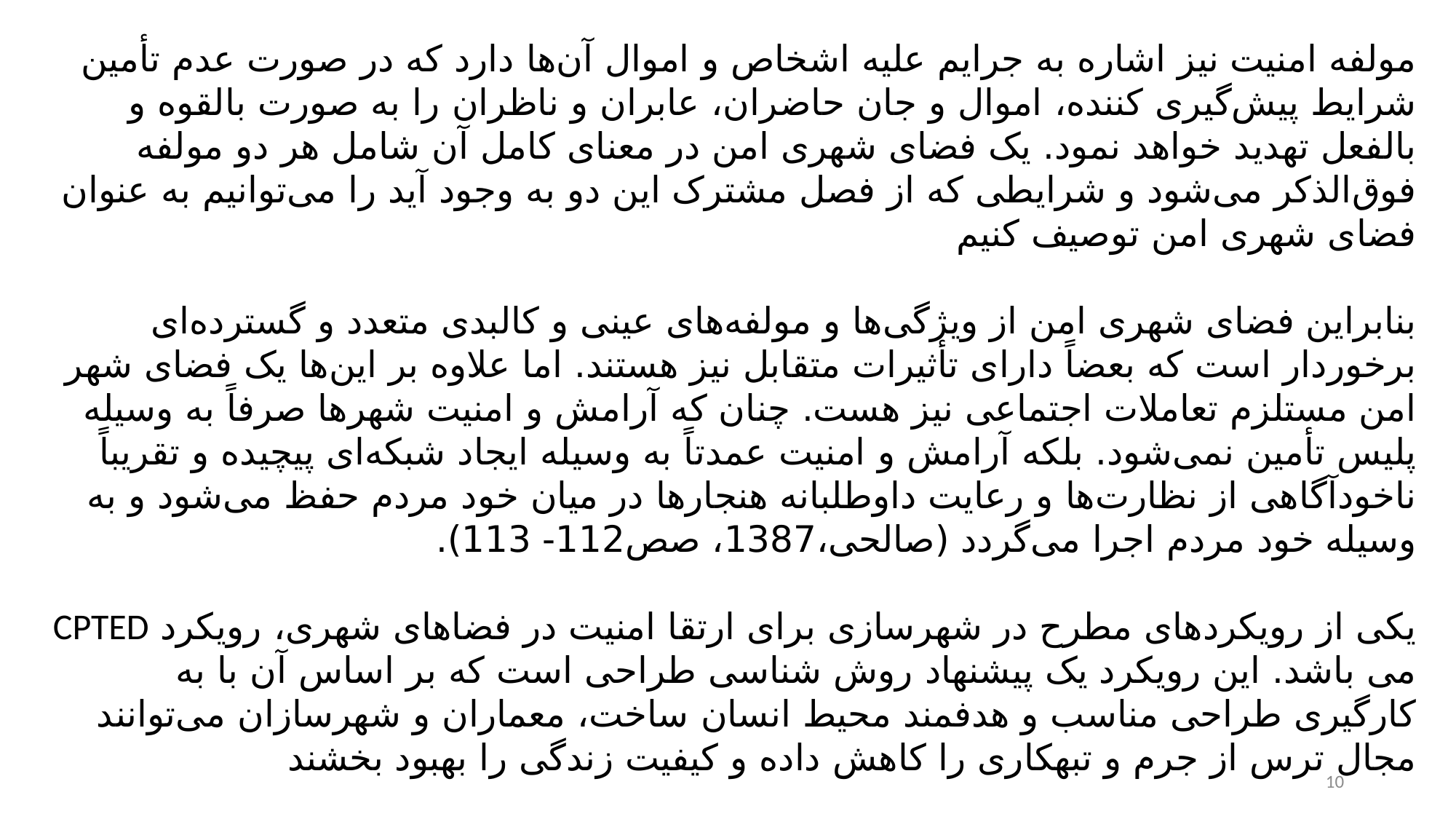

مولفه امنیت نیز اشاره به جرایم علیه اشخاص و اموال آن‌ها دارد که در صورت عدم تأمین شرایط پیش‌گیری کننده، اموال و جان حاضران، عابران و ناظران را به صورت بالقوه و بالفعل تهدید خواهد نمود. یک فضای شهری امن در معنای کامل آن شامل هر دو مولفه فوق‌الذکر می‌شود و شرایطی که از فصل مشترک این دو به وجود آید را می‌توانیم به عنوان فضای شهری امن توصیف کنیم

بنابراین فضای شهری امن از ویژگی‌ها و مولفه‌های عینی و کالبدی متعدد و گسترده‌ای برخوردار است که بعضاً دارای تأثیرات متقابل نیز هستند. اما علاوه بر این‌ها یک فضای شهر امن مستلزم تعاملات اجتماعی نیز هست. چنان که آرامش و امنیت شهرها صرفاً به وسیله پلیس تأمین نمی‌شود. بلکه آرامش و امنیت عمدتاً به وسیله ایجاد شبکه‌ای پیچیده و تقریباً ناخودآگاهی از نظارت‌ها و رعایت داوطلبانه هنجارها در میان خود مردم حفظ می‌شود و به وسیله خود مردم اجرا می‌گردد (صالحی،1387، صص112- 113).

یکی از رویکردهای مطرح در شهرسازی برای ارتقا امنیت در فضاهای شهری، رویکرد CPTED می باشد. این رویکرد یک پیشنهاد روش شناسی طراحی است که بر اساس آن با به کارگیری طراحی مناسب و هدفمند محیط انسان ساخت، معماران و شهرسازان می‌توانند مجال ترس از جرم و تبهکاری را کاهش داده و کیفیت زندگی را بهبود بخشند
10